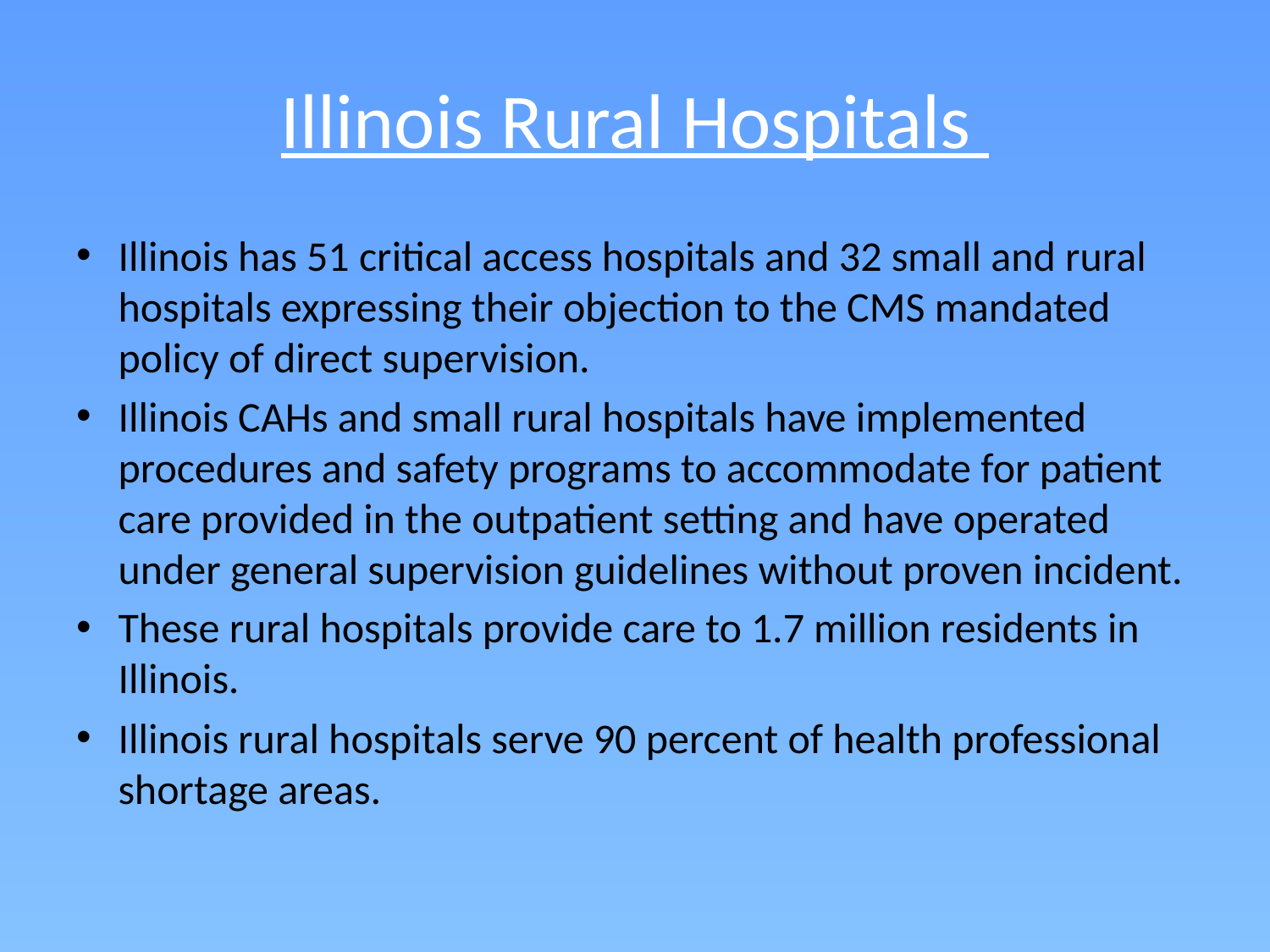

# Illinois Rural Hospitals
Illinois has 51 critical access hospitals and 32 small and rural hospitals expressing their objection to the CMS mandated policy of direct supervision.
Illinois CAHs and small rural hospitals have implemented procedures and safety programs to accommodate for patient care provided in the outpatient setting and have operated under general supervision guidelines without proven incident.
These rural hospitals provide care to 1.7 million residents in Illinois.
Illinois rural hospitals serve 90 percent of health professional shortage areas.